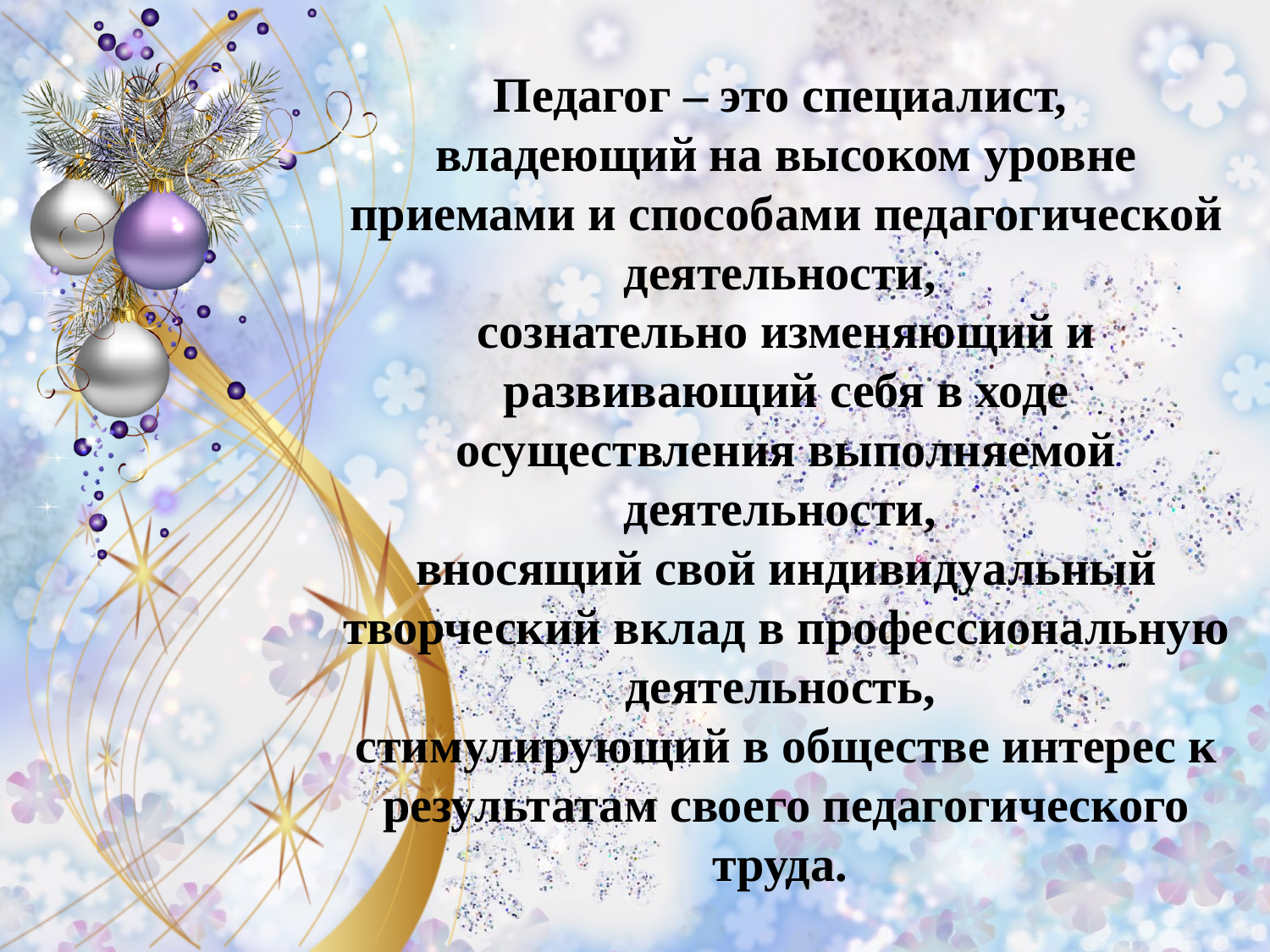

Педагог – это специалист,
владеющий на высоком уровне приемами и способами педагогической деятельности,
сознательно изменяющий и развивающий себя в ходе осуществления выполняемой деятельности,
вносящий свой индивидуальный творческий вклад в профессиональную деятельность,
стимулирующий в обществе интерес к результатам своего педагогического труда.